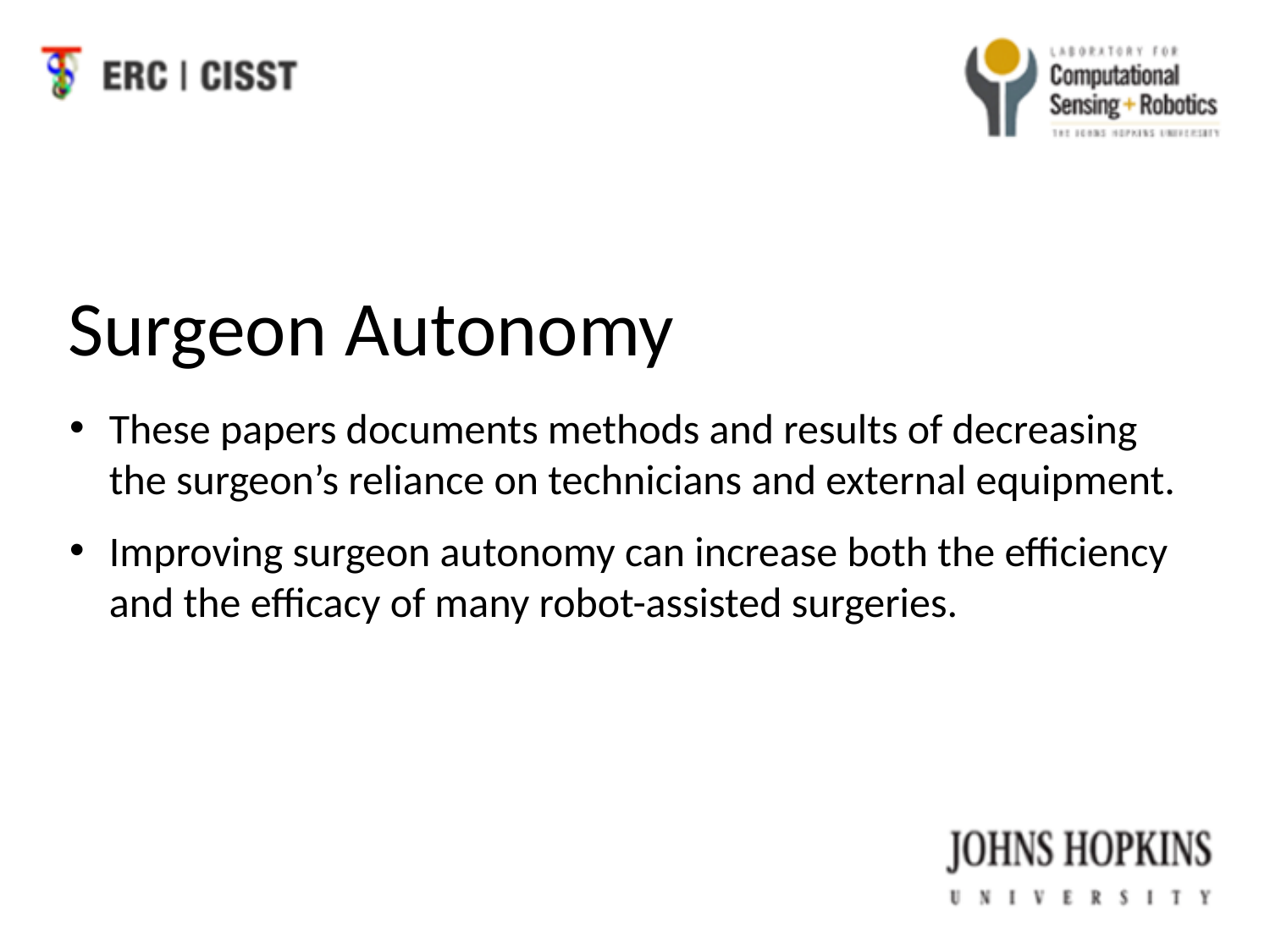

Surgeon Autonomy
These papers documents methods and results of decreasing the surgeon’s reliance on technicians and external equipment.
Improving surgeon autonomy can increase both the efficiency and the efficacy of many robot-assisted surgeries.